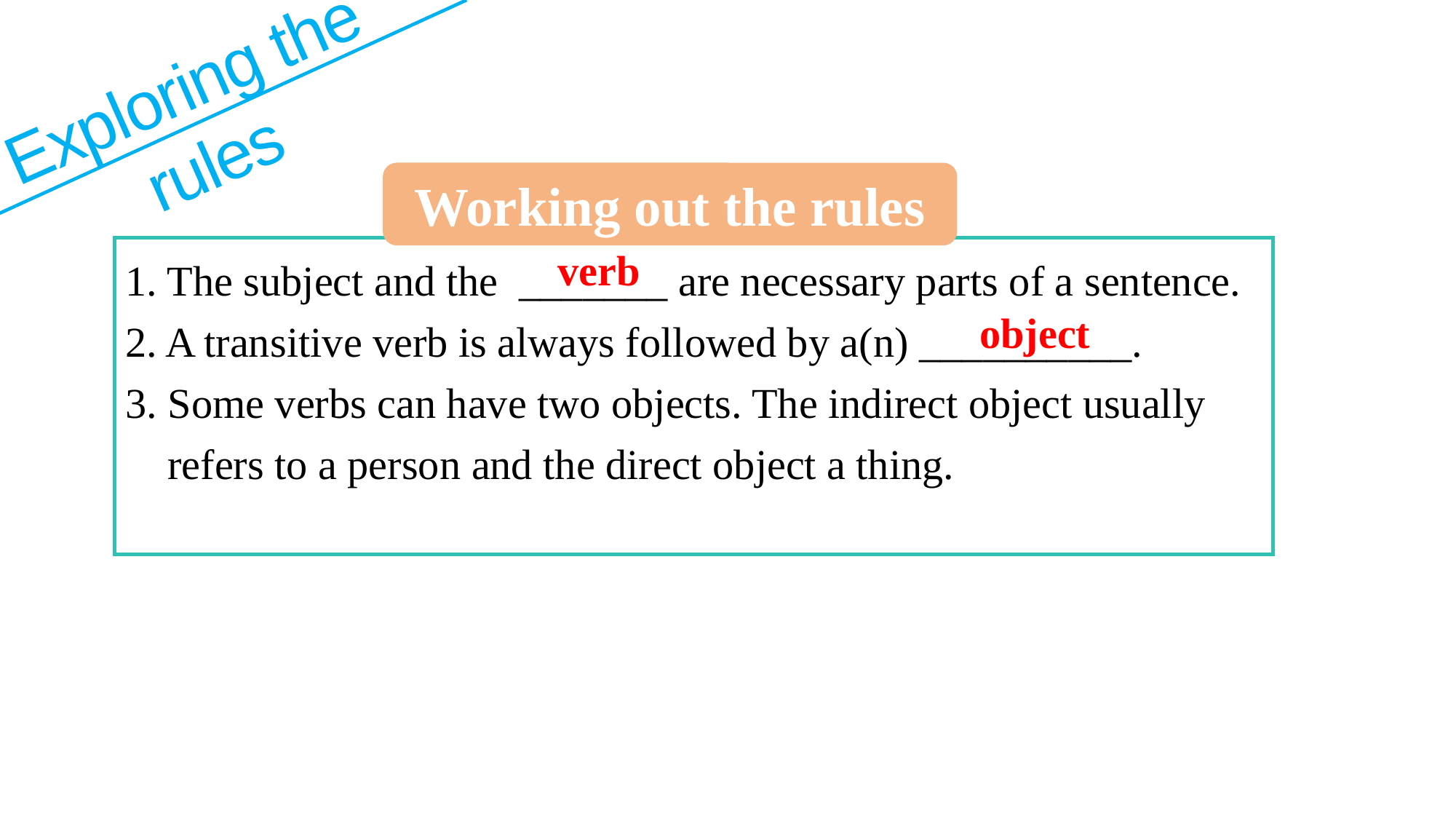

Exploring the rules
Working out the rules
1. The subject and the  _______ are necessary parts of a sentence.
2. A transitive verb is always followed by a(n) __________.
3. Some verbs can have two objects. The indirect object usually
    refers to a person and the direct object a thing.

verb
object